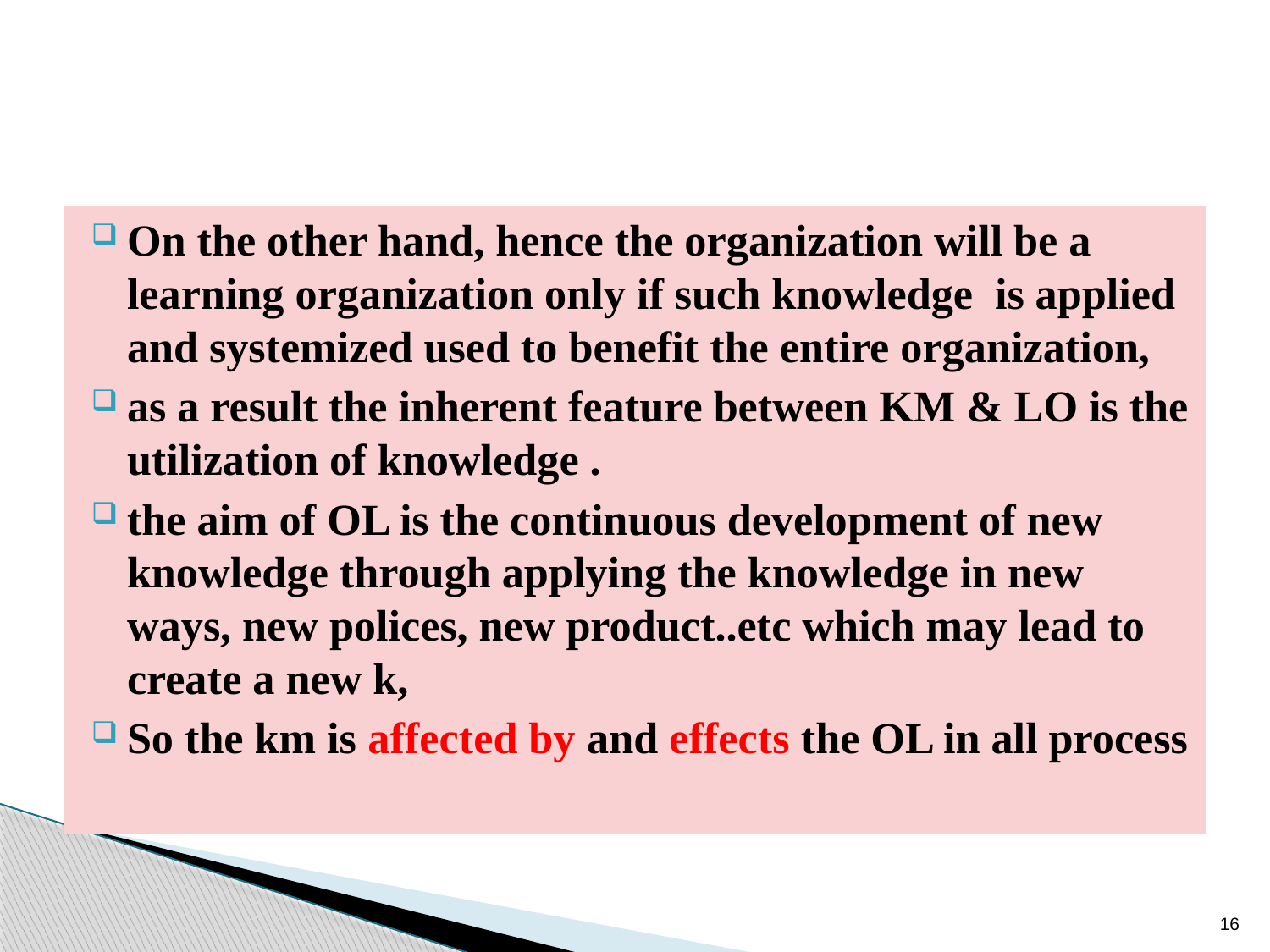

#
On the other hand, hence the organization will be a learning organization only if such knowledge  is applied and systemized used to benefit the entire organization,
as a result the inherent feature between KM & LO is the utilization of knowledge .
the aim of OL is the continuous development of new knowledge through applying the knowledge in new ways, new polices, new product..etc which may lead to create a new k,
So the km is affected by and effects the OL in all process
16